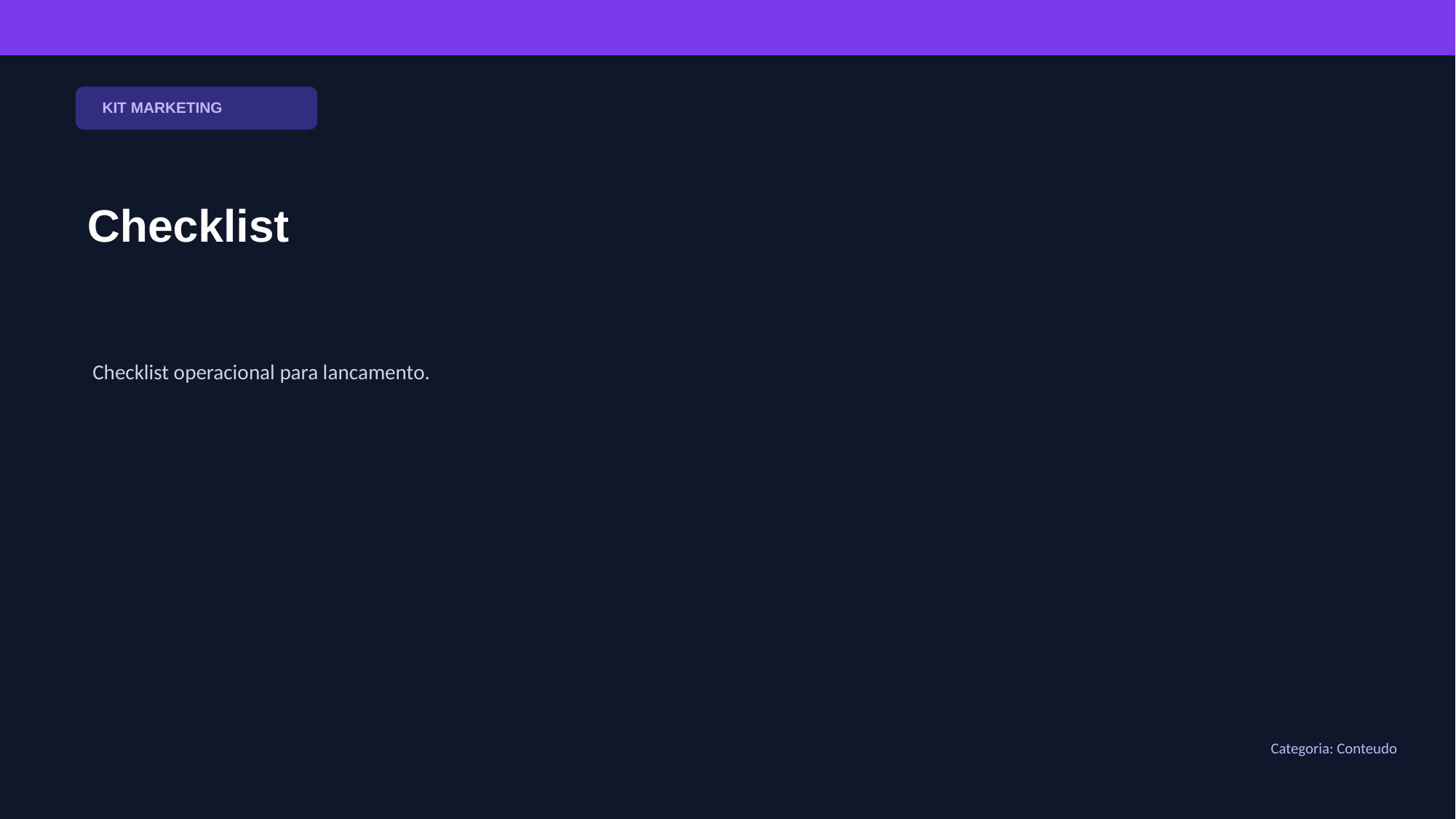

KIT MARKETING
Checklist
Checklist operacional para lancamento.
Categoria: Conteudo